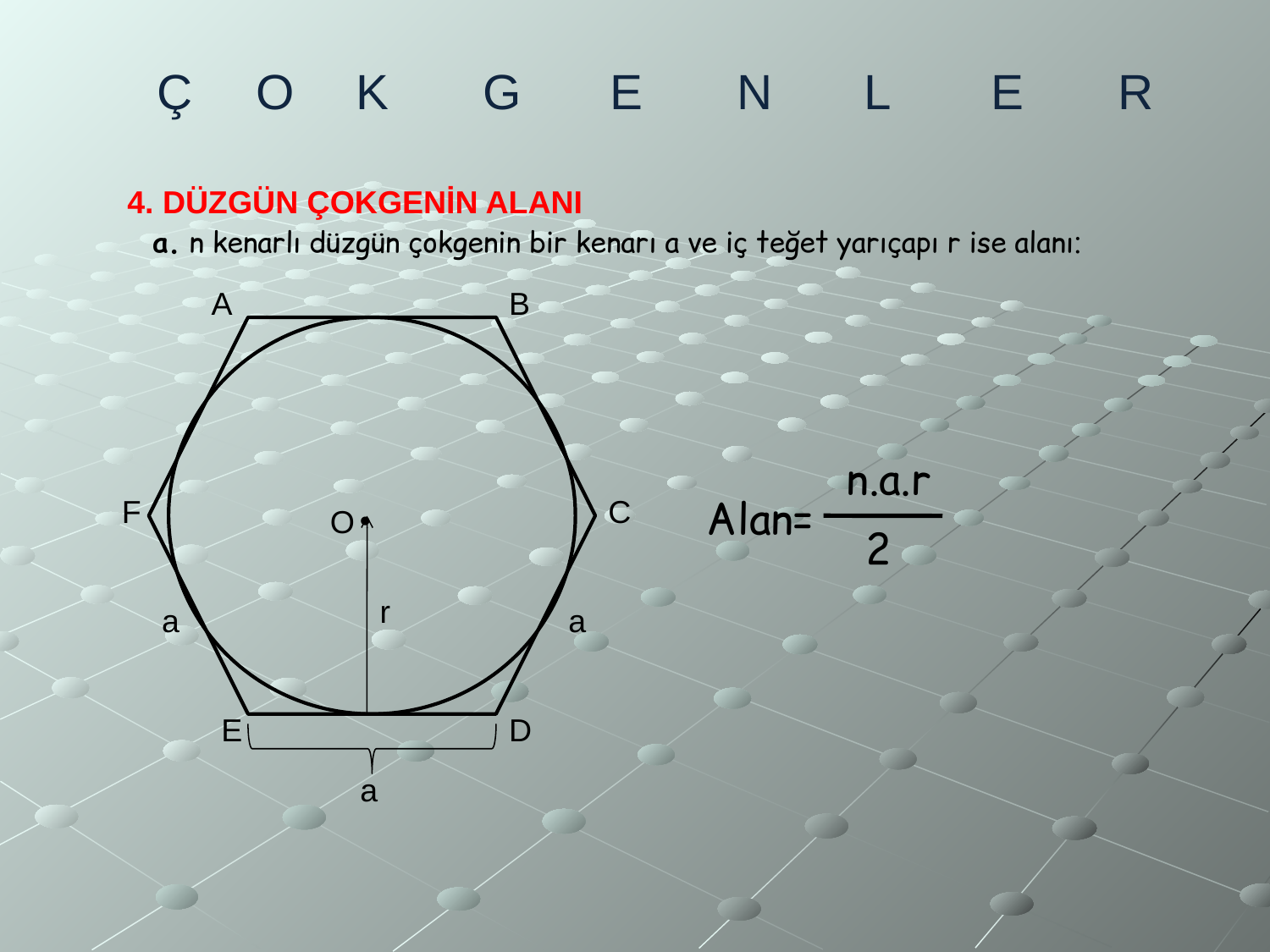

Ç	  O   	K	G	E	N	L	E	R

4. DÜZGÜN ÇOKGENİN ALANI
a. n kenarlı düzgün çokgenin bir kenarı a ve iç teğet yarıçapı r ise alanı:

A
B

n.a.r
F
C
Alan=
O

2
r
a
a

E
D
a